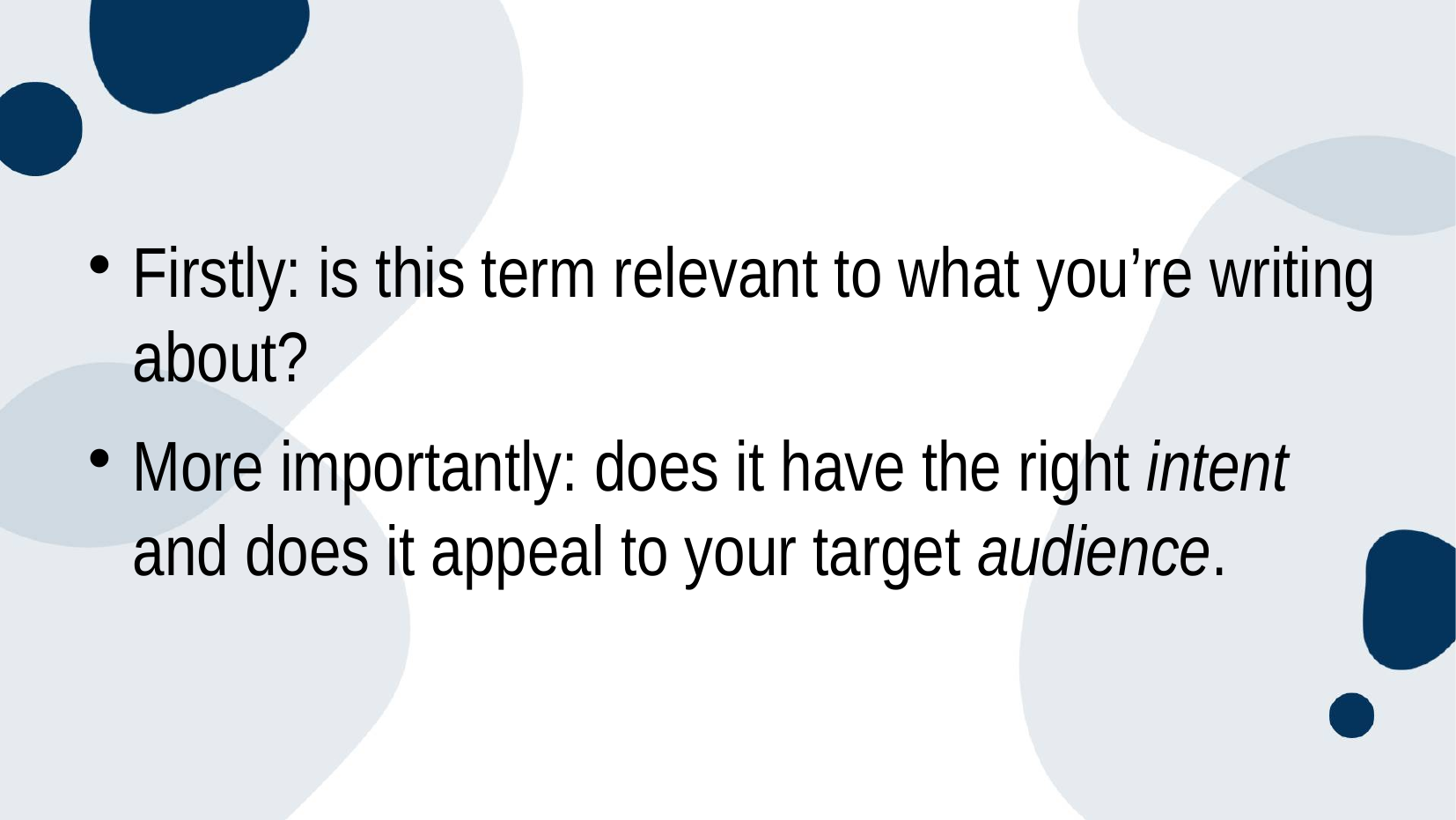

Firstly: is this term relevant to what you’re writing about?
More importantly: does it have the right intent and does it appeal to your target audience.